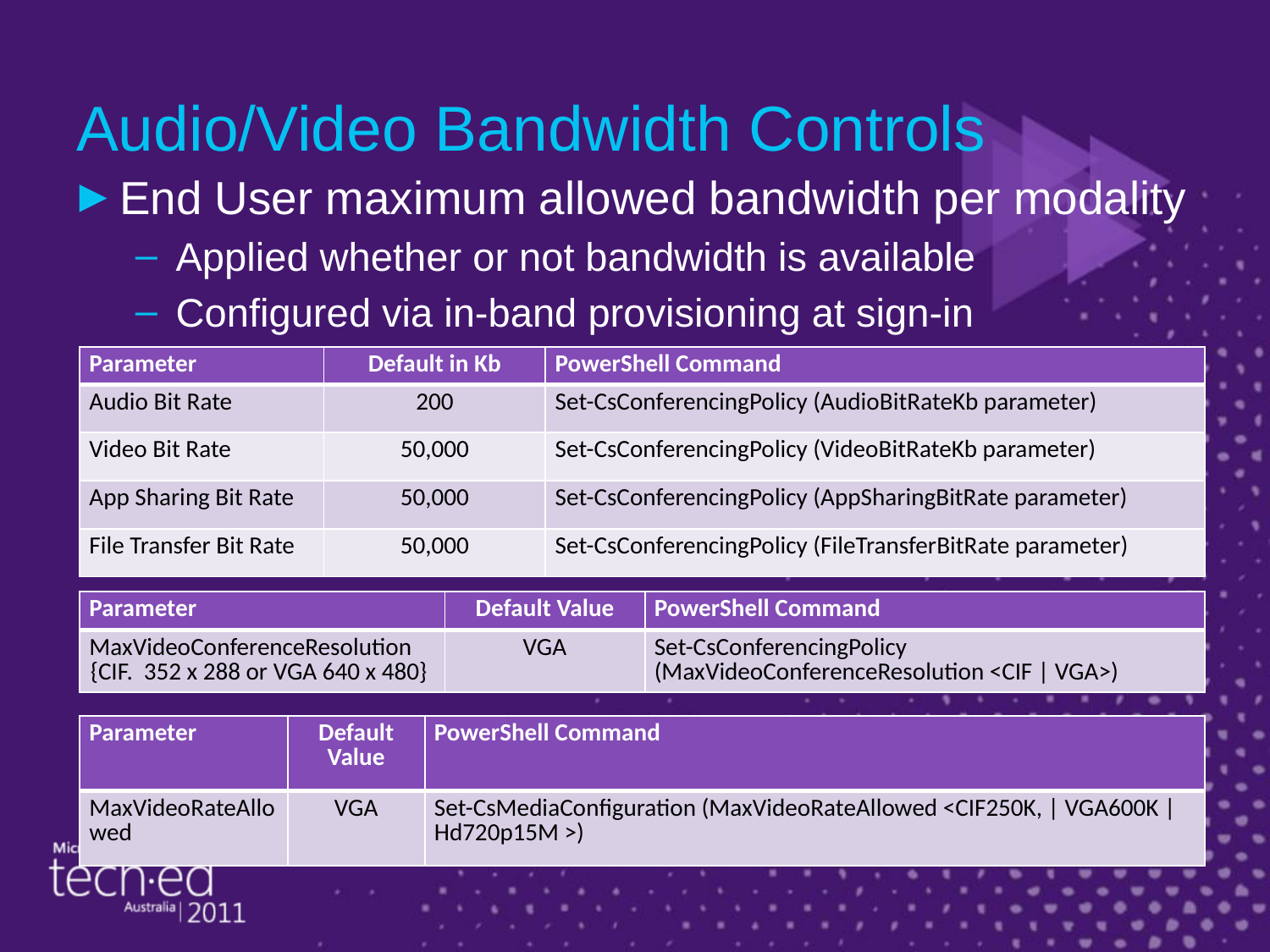

# Audio/Video Bandwidth Controls
End User maximum allowed bandwidth per modality
Applied whether or not bandwidth is available
Configured via in-band provisioning at sign-in

| Parameter | Default in Kb | PowerShell Command |
| --- | --- | --- |
| Audio Bit Rate | 200 | Set-CsConferencingPolicy (AudioBitRateKb parameter) |
| Video Bit Rate | 50,000 | Set-CsConferencingPolicy (VideoBitRateKb parameter) |
| App Sharing Bit Rate | 50,000 | Set-CsConferencingPolicy (AppSharingBitRate parameter) |
| File Transfer Bit Rate | 50,000 | Set-CsConferencingPolicy (FileTransferBitRate parameter) |
| Parameter | Default Value | PowerShell Command |
| --- | --- | --- |
| MaxVideoConferenceResolution {CIF. 352 x 288 or VGA 640 x 480} | VGA | Set-CsConferencingPolicy (MaxVideoConferenceResolution <CIF | VGA>) |
| Parameter | Default Value | PowerShell Command |
| --- | --- | --- |
| MaxVideoRateAllowed | VGA | Set-CsMediaConfiguration (MaxVideoRateAllowed <CIF250K, | VGA600K | Hd720p15M >) |